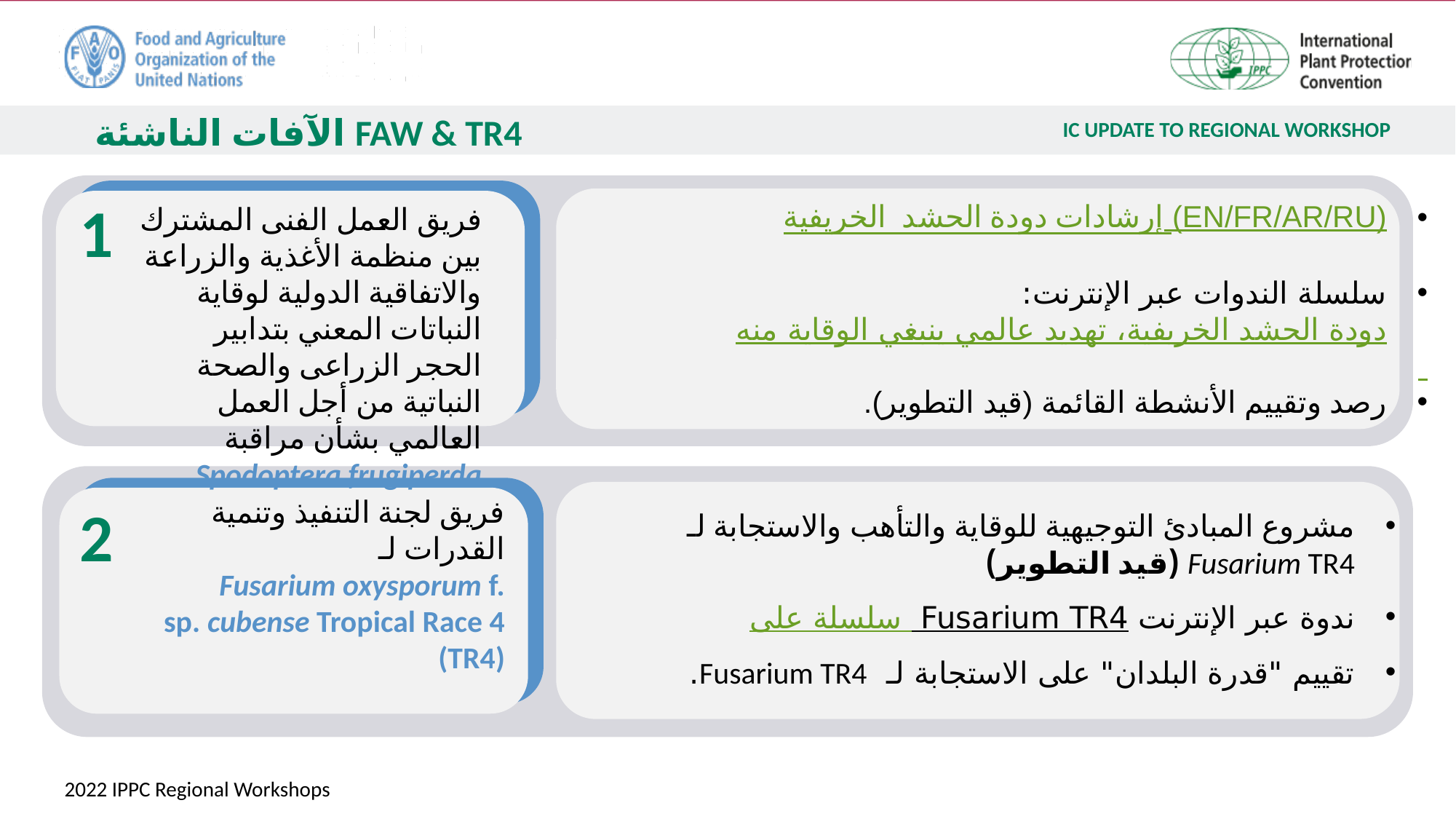

# الآفات الناشئة FAW & TR4

1
إرشادات دودة الحشد الخريفية  (EN/FR/AR/RU)

سلسلة الندوات عبر الإنترنت: دودة الحشد الخريفية، تهديد عالمي ينبغي الوقاية منه

رصد وتقييم الأنشطة القائمة (قيد التطوير).

فريق العمل الفنى المشترك بين منظمة الأغذية والزراعة والاتفاقية الدولية لوقاية النباتات المعني بتدابير الحجر الزراعى والصحة النباتية من أجل العمل العالمي بشأن مراقبة  Spodoptera frugiperda

فريق لجنة التنفيذ وتنمية القدرات لـ Fusarium oxysporum f. sp. cubense Tropical Race 4 (TR4)
2
مشروع المبادئ التوجيهية للوقاية والتأهب والاستجابة لـ  Fusarium TR4 (قيد التطوير)

ندوة عبر الإنترنت سلسلة على  Fusarium TR4

تقييم "قدرة البلدان" على الاستجابة لـ  Fusarium TR4.